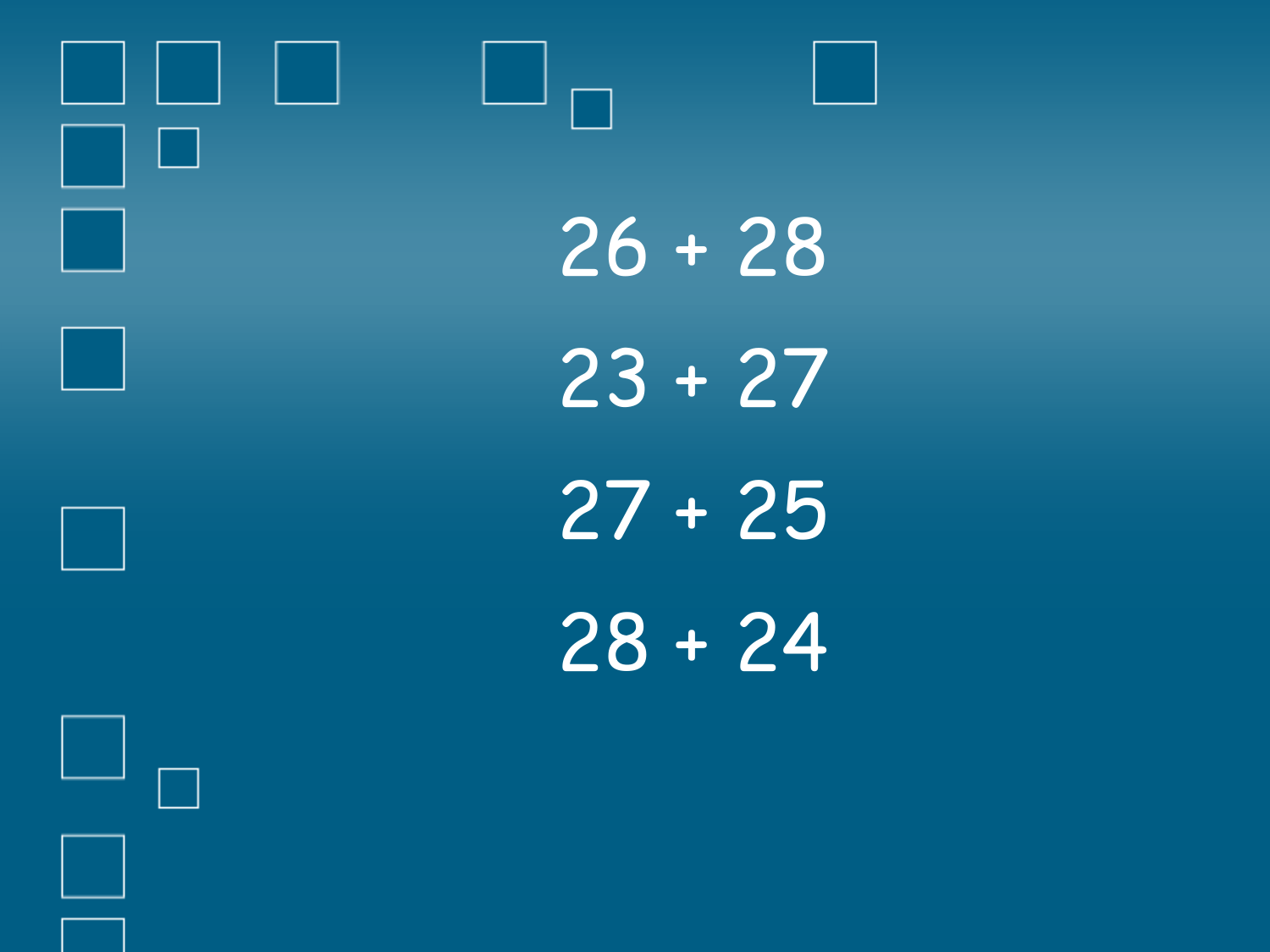

26 + 28
23 + 27
27 + 25
28 + 24